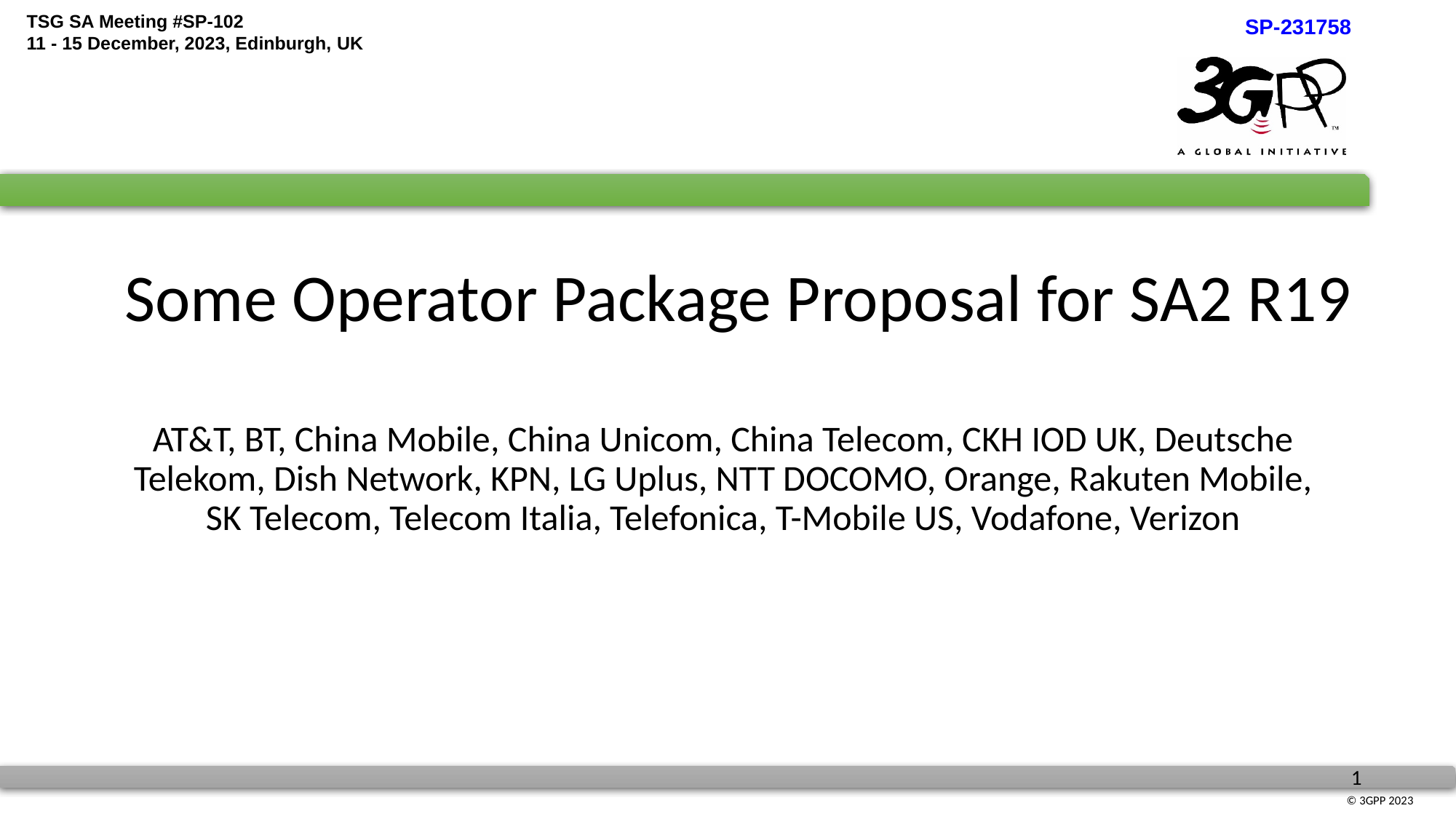

SP-231758
# Some Operator Package Proposal for SA2 R19
AT&T, BT, China Mobile, China Unicom, China Telecom, CKH IOD UK, Deutsche Telekom, Dish Network, KPN, LG Uplus, NTT DOCOMO, Orange, Rakuten Mobile, SK Telecom, Telecom Italia, Telefonica, T-Mobile US, Vodafone, Verizon